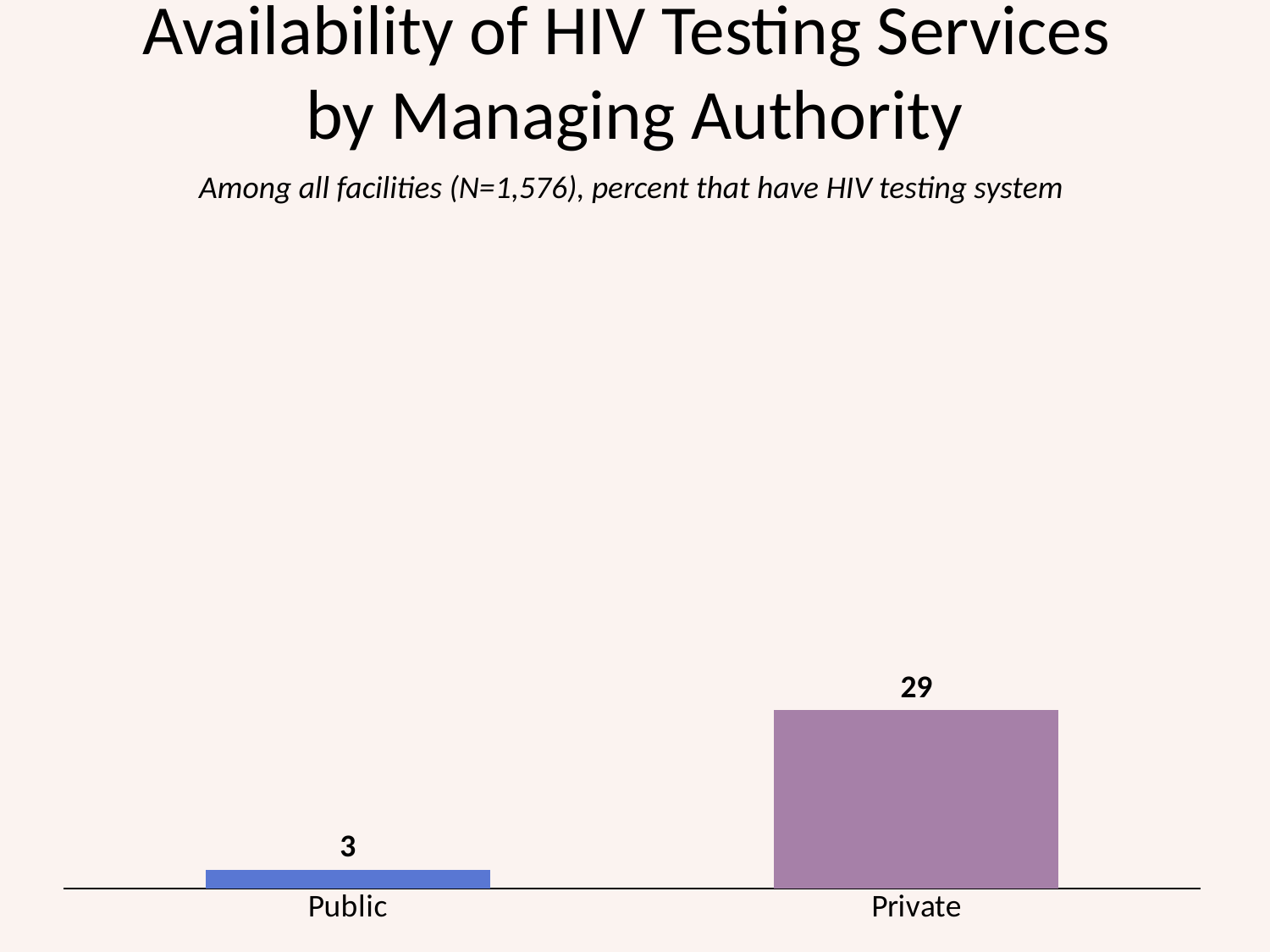

Availability of HIV Testing Services
by Managing Authority
Among all facilities (N=1,576), percent that have HIV testing system

### Chart

| Category |  |
|---|---|
| Public | 3.0 |
| Private | 29.0 |